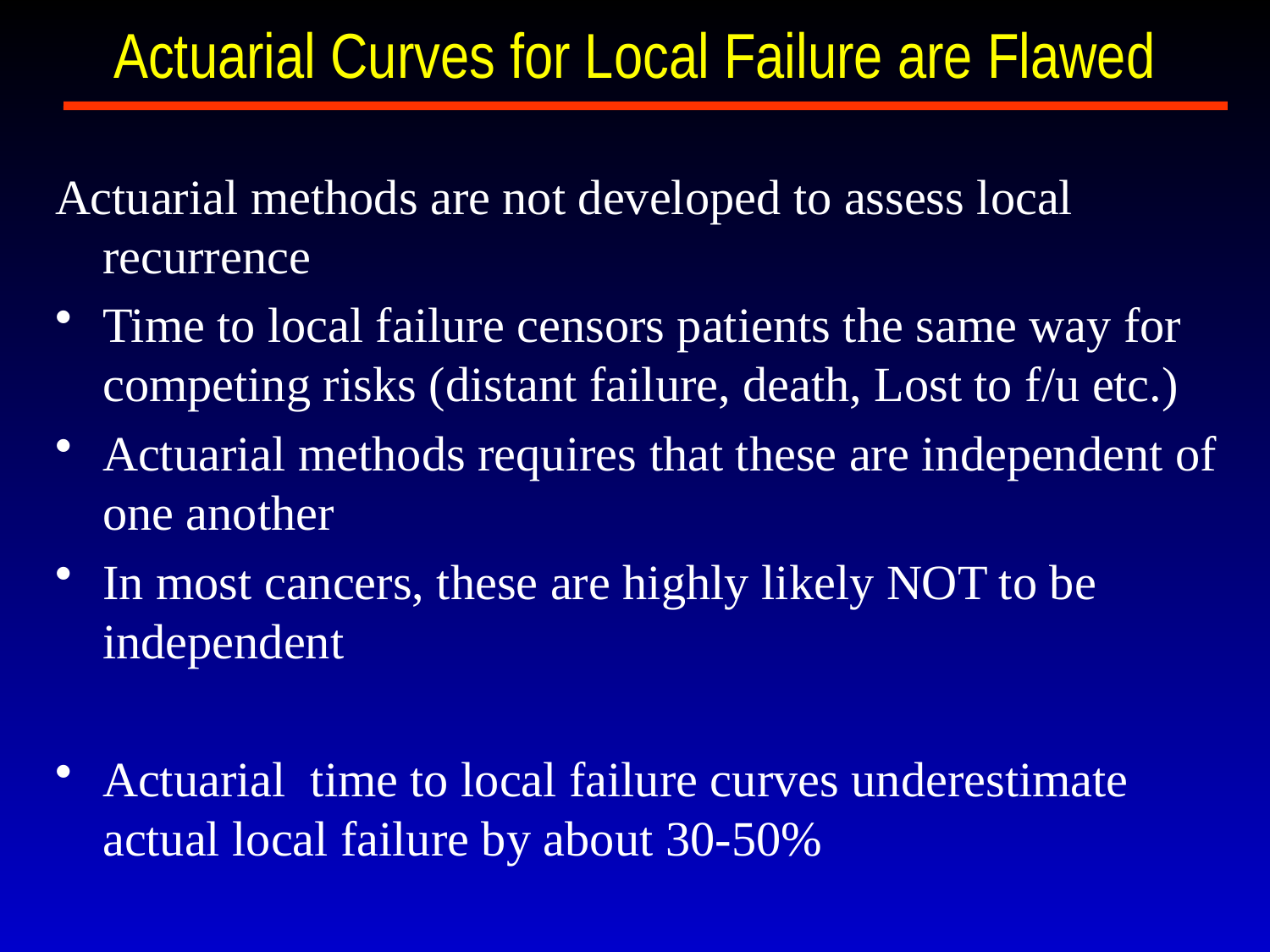

# Actuarial Curves for Local Failure are Flawed

Actuarial methods are not developed to assess local recurrence
Time to local failure censors patients the same way for competing risks (distant failure, death, Lost to f/u etc.)
Actuarial methods requires that these are independent of one another
In most cancers, these are highly likely NOT to be independent

Actuarial  time to local failure curves underestimate actual local failure by about 30-50%